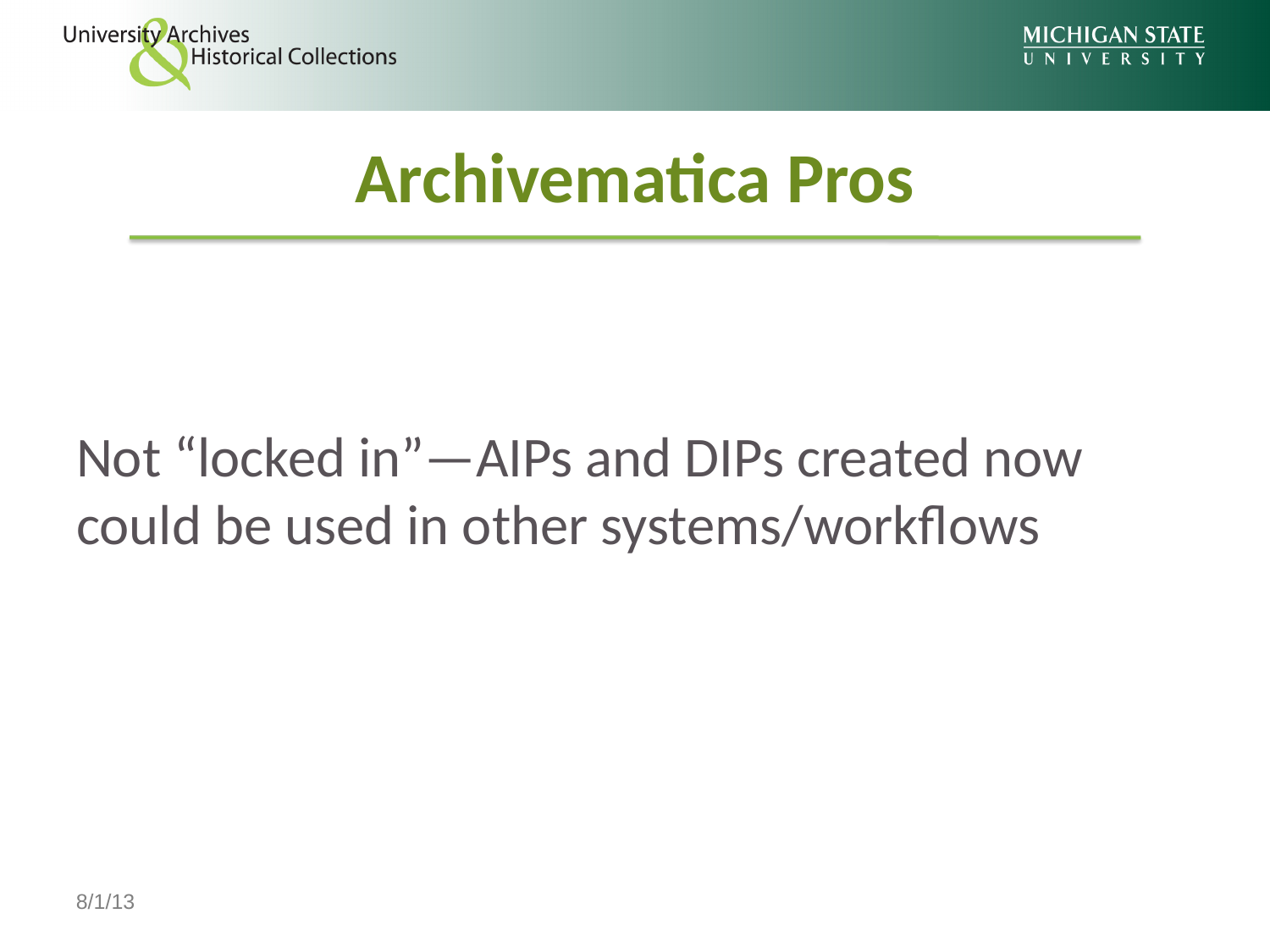

# Archivematica Pros

Not “locked in”—AIPs and DIPs created now could be used in other systems/workflows